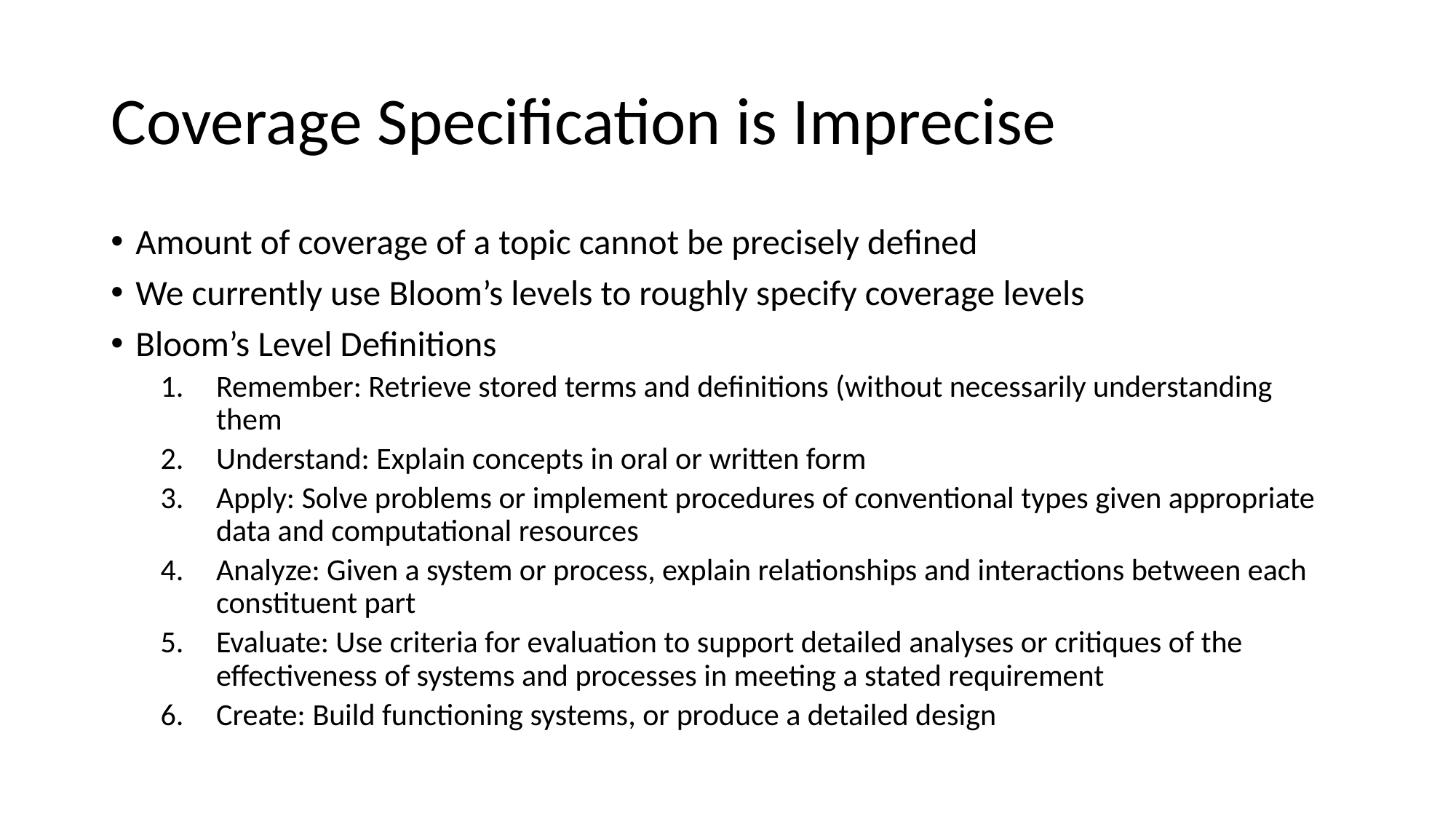

# Coverage Specification is Imprecise
Amount of coverage of a topic cannot be precisely defined
We currently use Bloom’s levels to roughly specify coverage levels
Bloom’s Level Definitions
Remember: Retrieve stored terms and definitions (without necessarily understanding them
Understand: Explain concepts in oral or written form
Apply: Solve problems or implement procedures of conventional types given appropriate data and computational resources
Analyze: Given a system or process, explain relationships and interactions between each constituent part
Evaluate: Use criteria for evaluation to support detailed analyses or critiques of the effectiveness of systems and processes in meeting a stated requirement
Create: Build functioning systems, or produce a detailed design